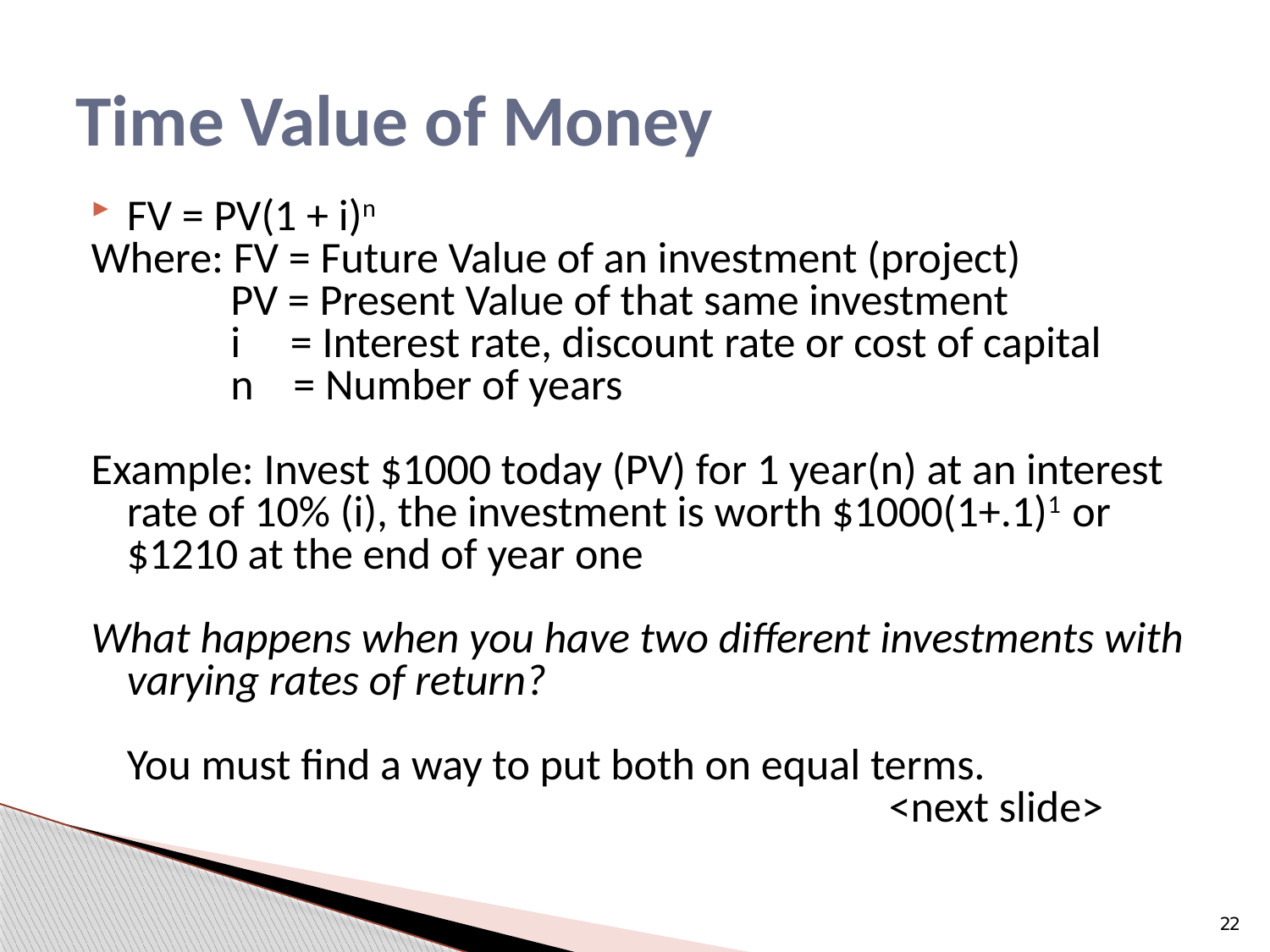

# Time Value of Money
FV = PV(1 + i)n
Where: FV = Future Value of an investment (project)
              PV = Present Value of that same investment
              i     = Interest rate, discount rate or cost of capital
              n    = Number of years

Example: Invest $1000 today (PV) for 1 year(n) at an interest rate of 10% (i), the investment is worth $1000(1+.1)1  or $1210 at the end of year one

What happens when you have two different investments with varying rates of return?

	You must find a way to put both on equal terms.
							<next slide>
22